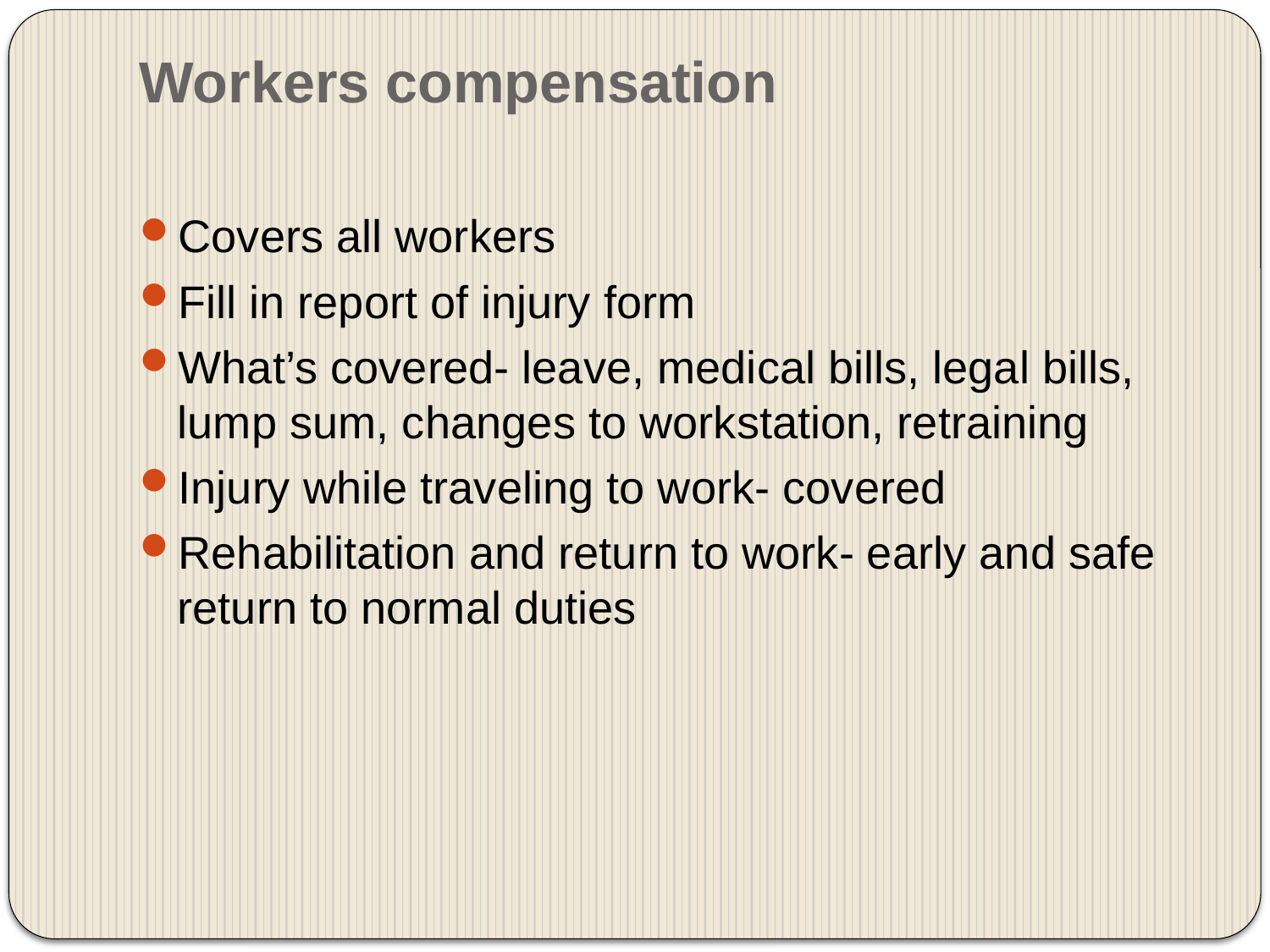

# Workers compensation
Covers all workers
Fill in report of injury form
What’s covered- leave, medical bills, legal bills, lump sum, changes to workstation, retraining
Injury while traveling to work- covered
Rehabilitation and return to work- early and safe return to normal duties